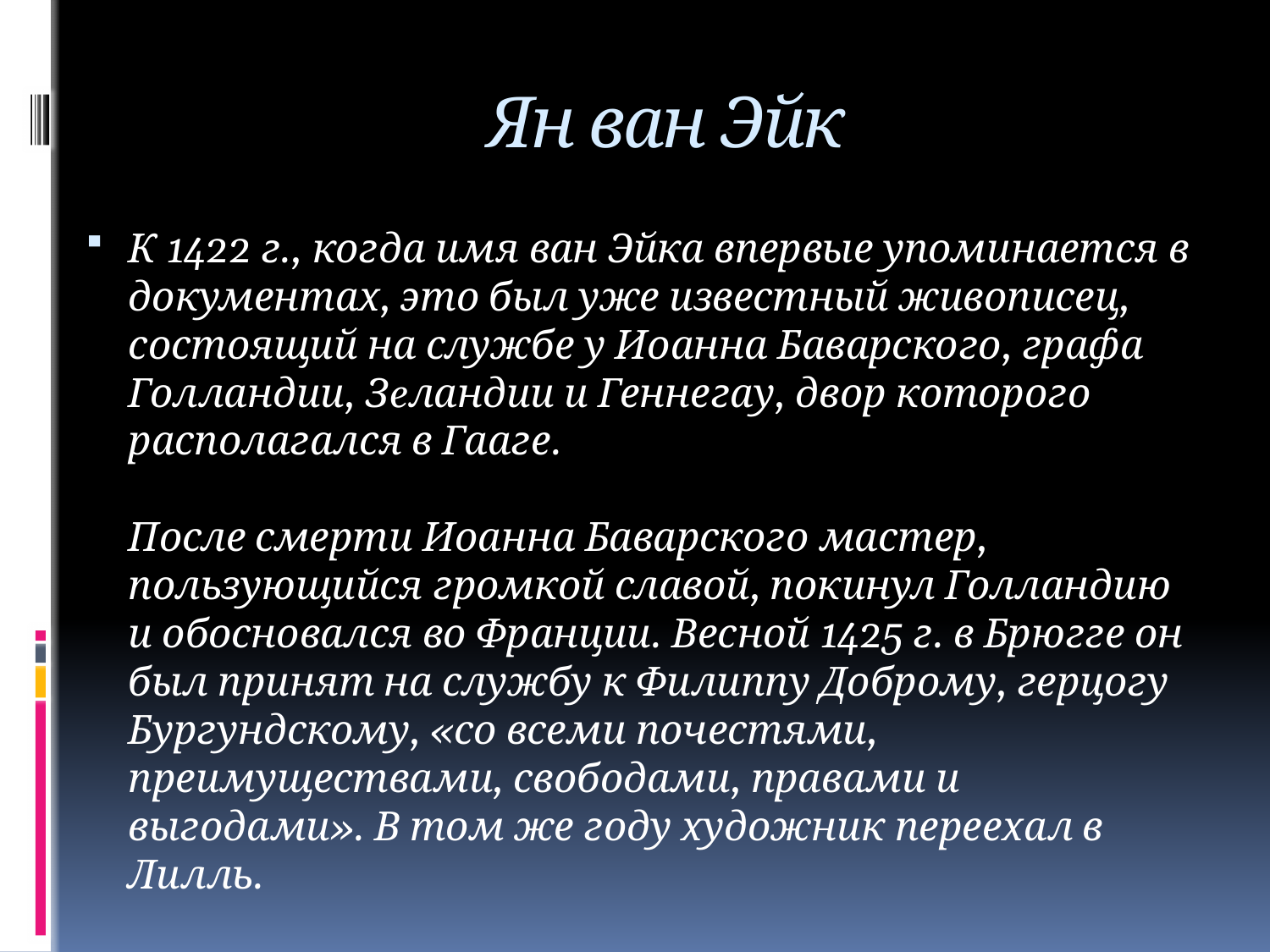

# Ян ван Эйк
К 1422 г., когда имя ван Эйка впервые упоминается в документах, это был уже известный живописец, состоящий на службе у Иоанна Баварского, графа Голландии, Зeландии и Геннегау, двор которого располагался в Гааге.
После смерти Иоанна Баварского мастер, пользующийся громкой славой, покинул Голландию и обосновался во Франции. Весной 1425 г. в Брюгге он был принят на службу к Филиппу Доброму, герцогу Бургундскому, «со всеми почестями, преимуществами, свободами, правами и выгодами». В том же году художник переехал в Лилль.